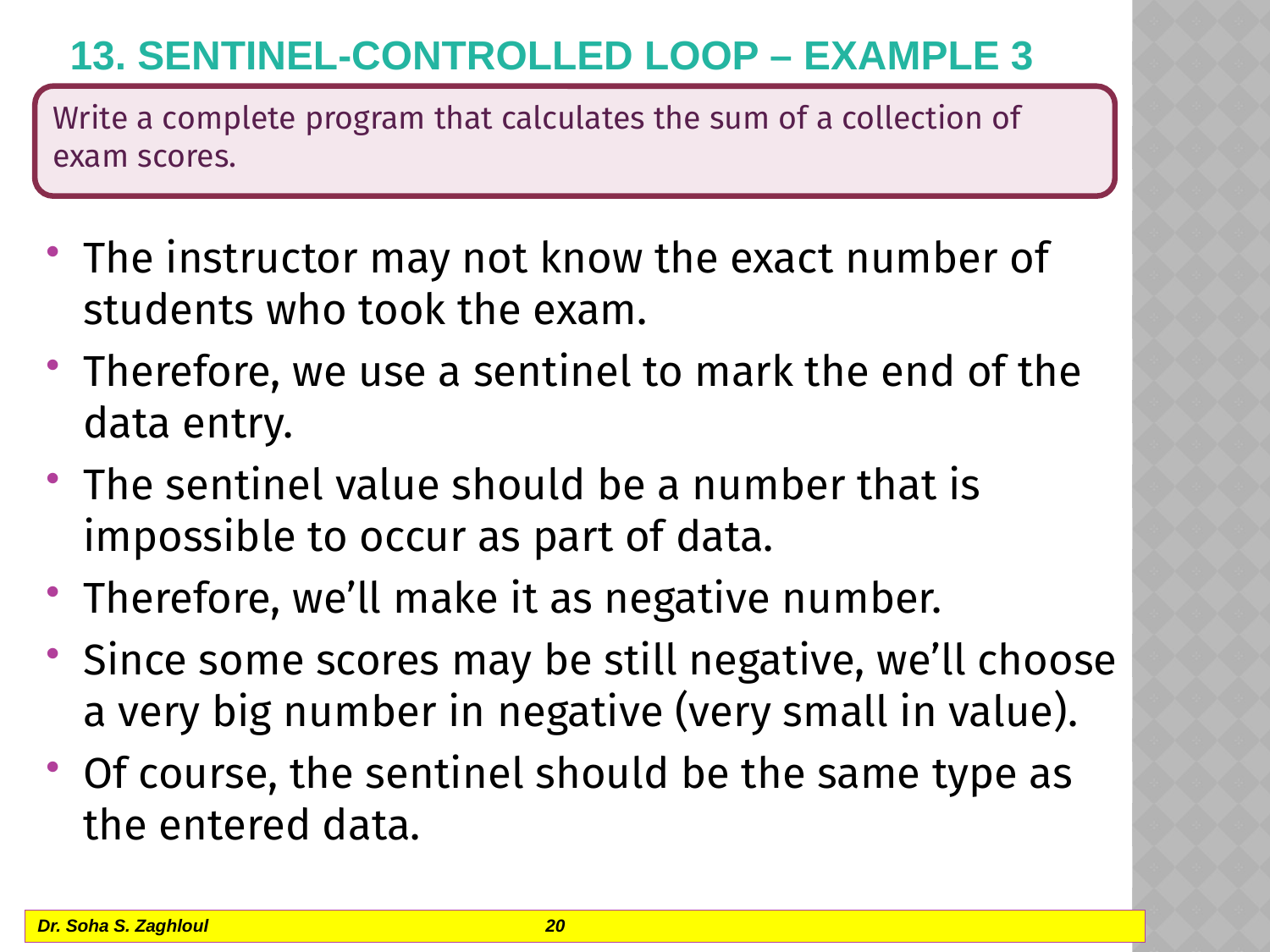

# 13. sentinel-controlled loop – example 3
Write a complete program that calculates the sum of a collection of exam scores.
The instructor may not know the exact number of students who took the exam.
Therefore, we use a sentinel to mark the end of the data entry.
The sentinel value should be a number that is impossible to occur as part of data.
Therefore, we’ll make it as negative number.
Since some scores may be still negative, we’ll choose a very big number in negative (very small in value).
Of course, the sentinel should be the same type as the entered data.
Dr. Soha S. Zaghloul			20